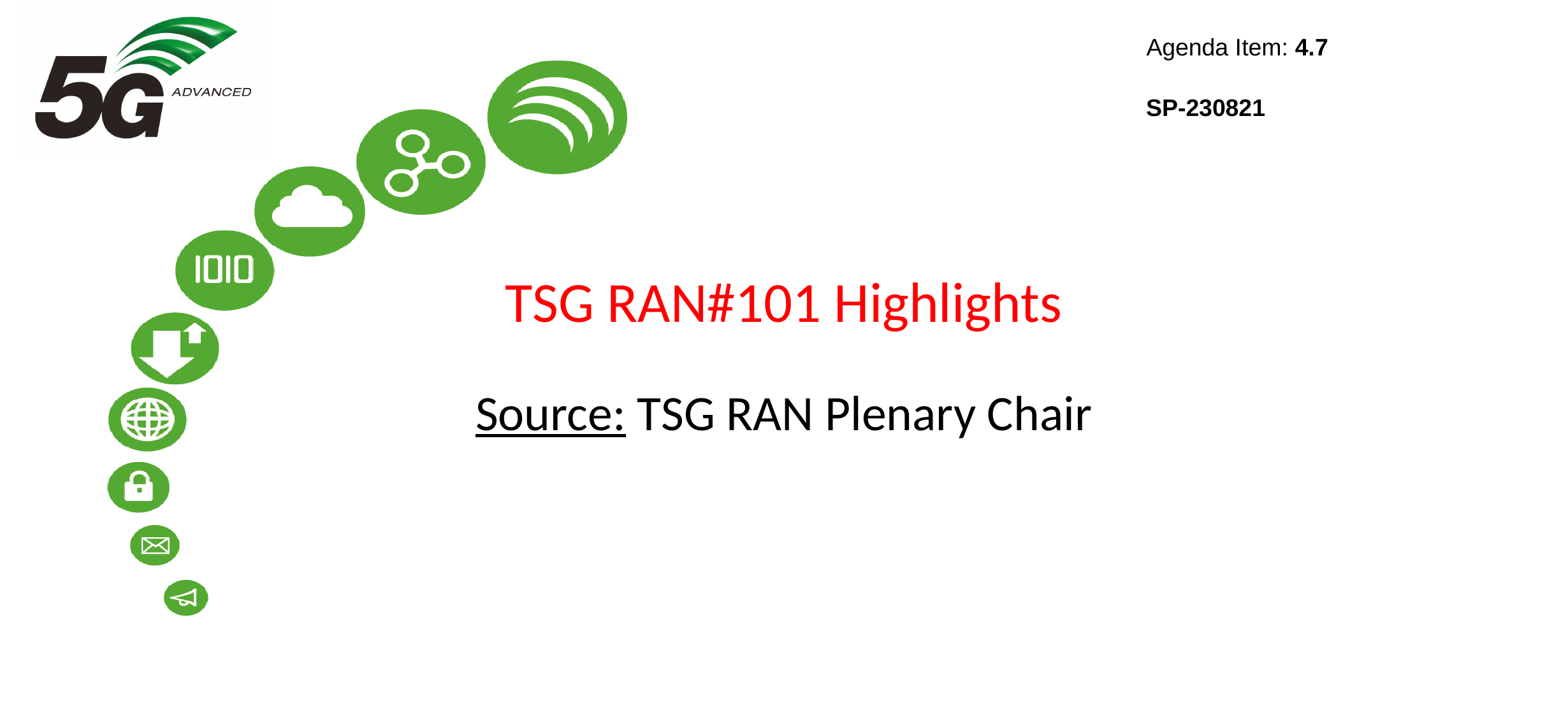

Agenda Item: 4.7
SP-230821
# TSG RAN#101 Highlights
Source: TSG RAN Plenary Chair